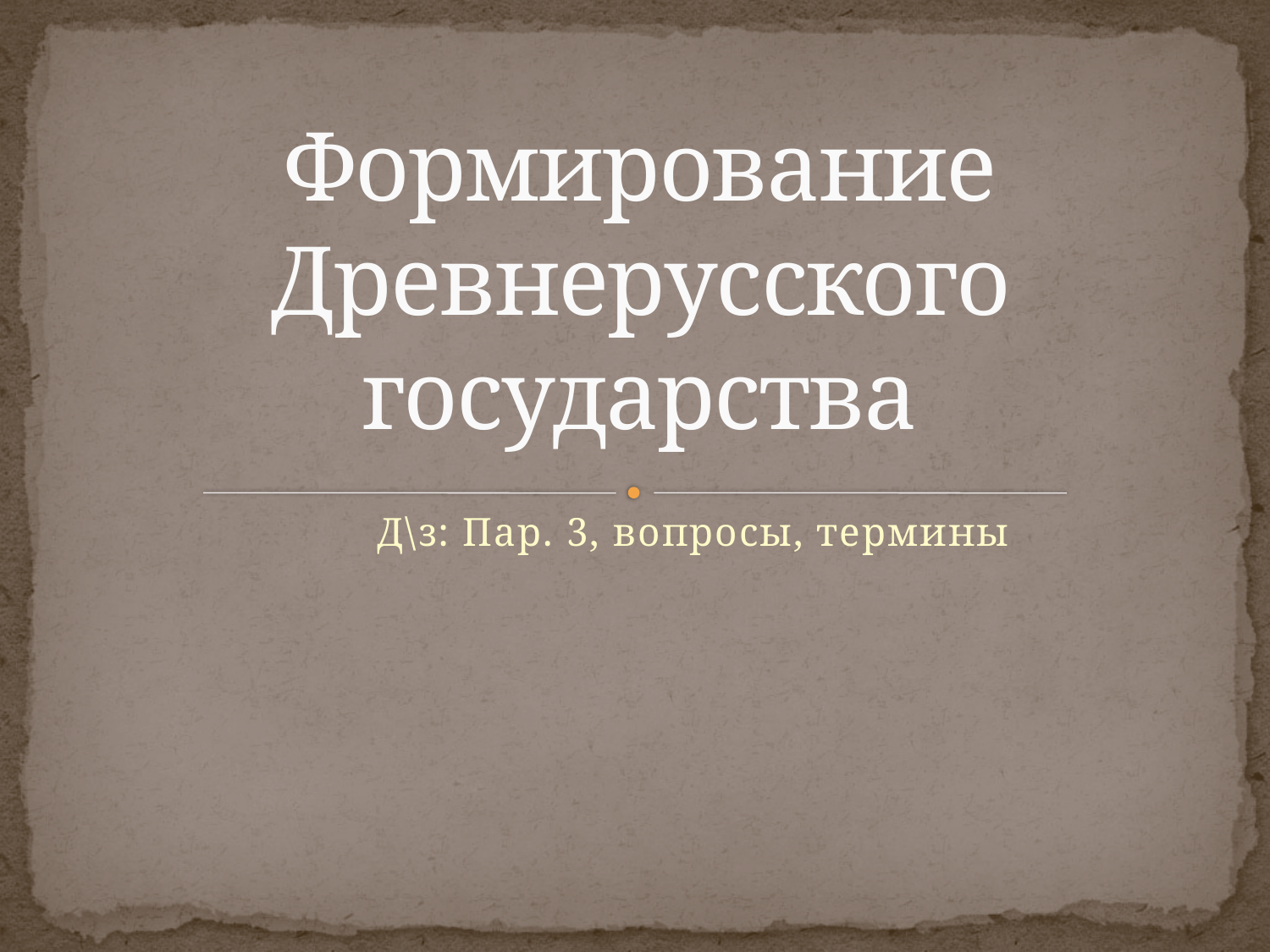

# Формирование Древнерусского государства
Д\з: Пар. 3, вопросы, термины